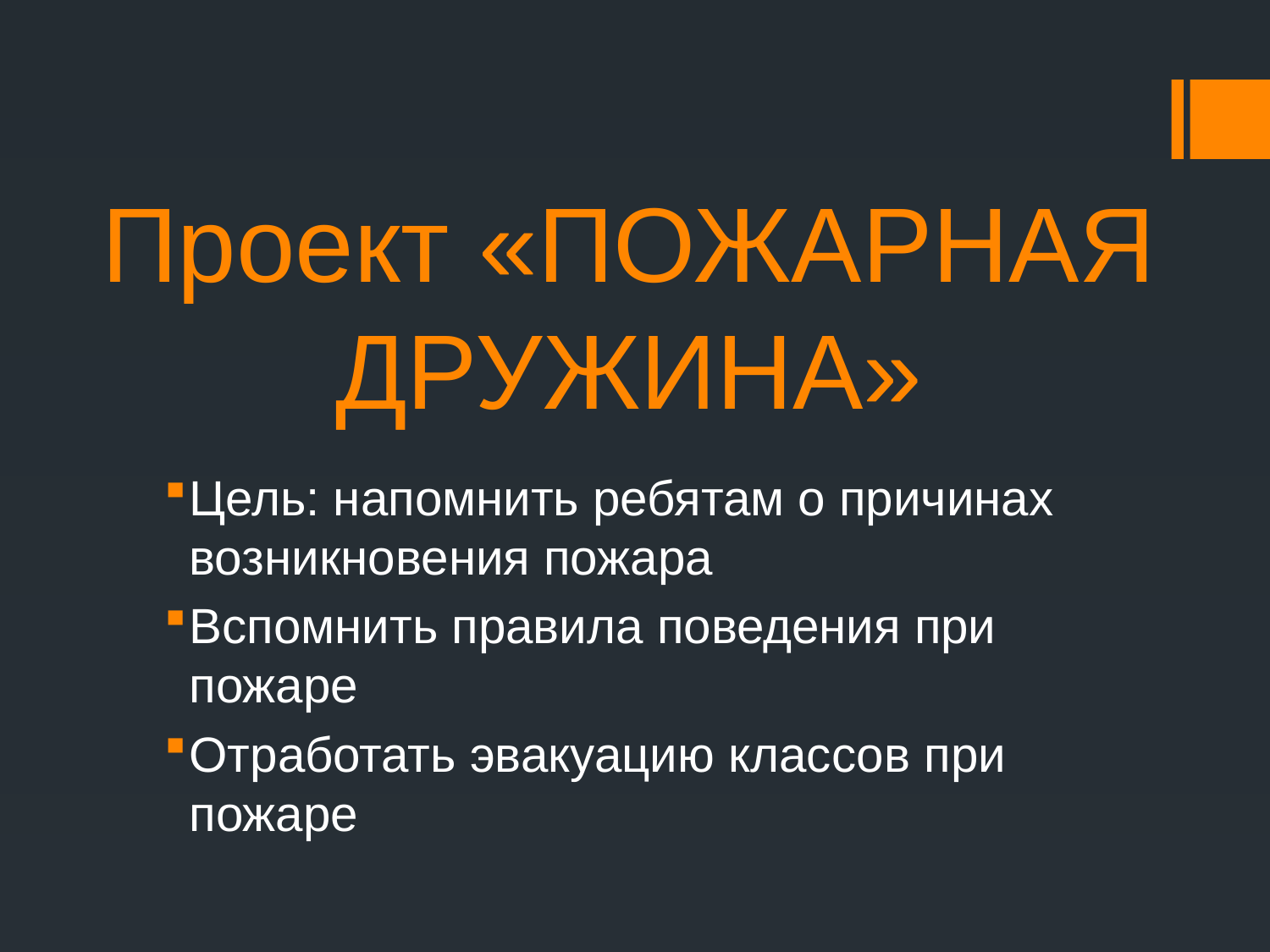

# Проект «ПОЖАРНАЯ ДРУЖИНА»
Цель: напомнить ребятам о причинах возникновения пожара
Вспомнить правила поведения при пожаре
Отработать эвакуацию классов при пожаре